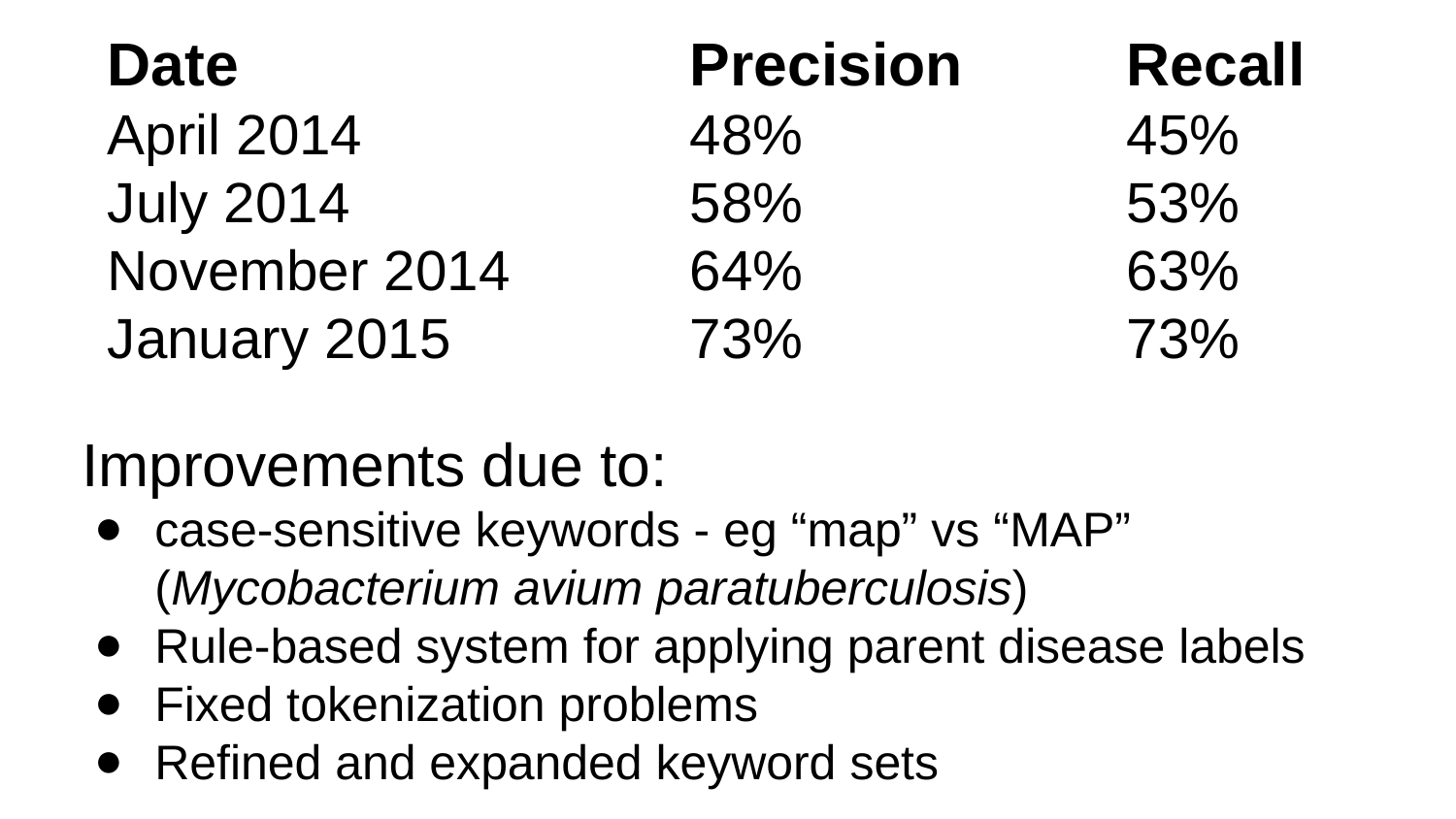

Date				Precision		Recall
April 2014			48%			45%
July 2014			58%			53%
November 2014		64%			63%
January 2015		73%			73%
Improvements due to:
case-sensitive keywords - eg “map” vs “MAP” (Mycobacterium avium paratuberculosis)
Rule-based system for applying parent disease labels
Fixed tokenization problems
Refined and expanded keyword sets